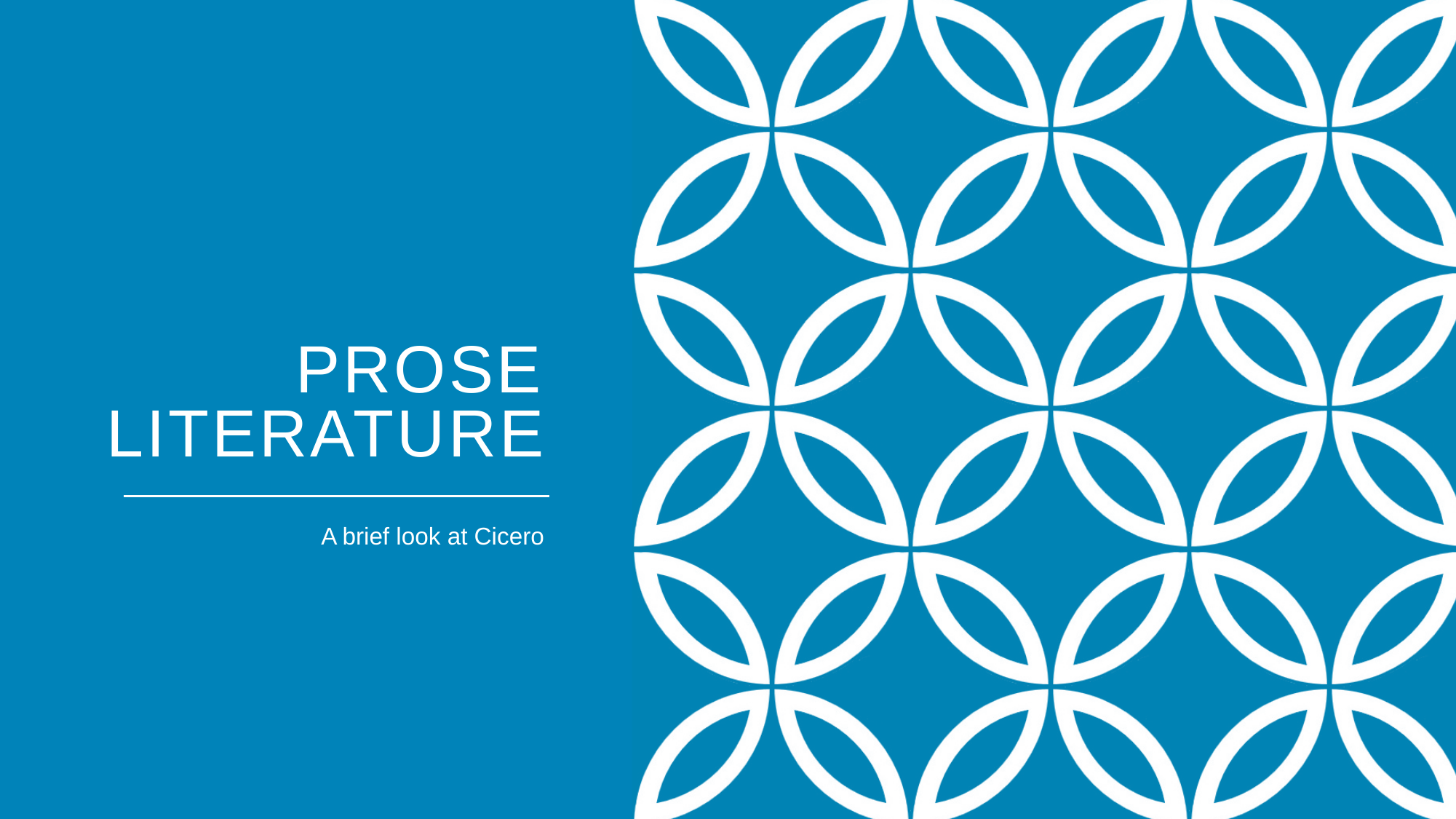

# Prose Literature
A brief look at Cicero